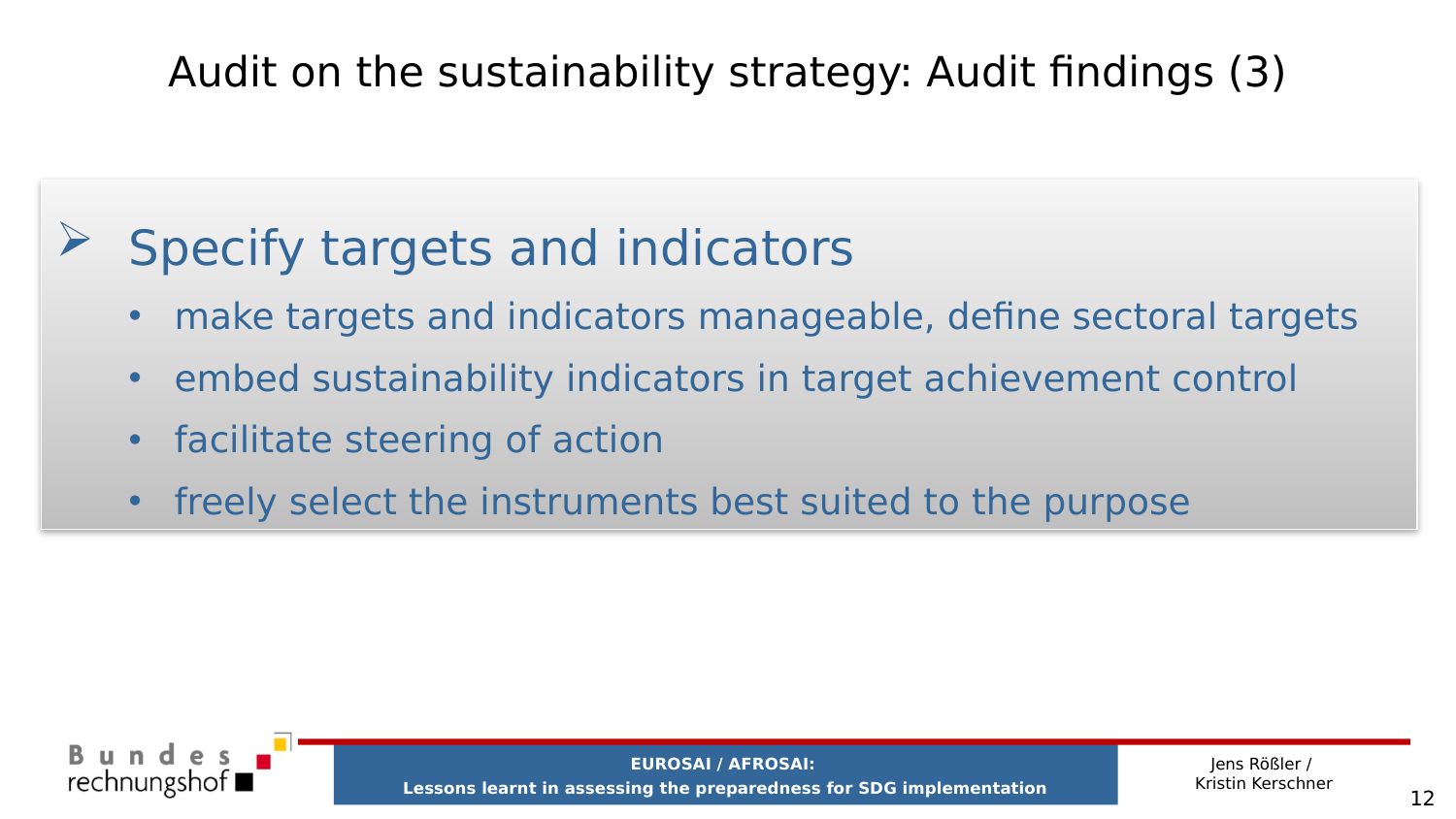

# Audit on the sustainability strategy: Audit findings (3)
Specify targets and indicators
make targets and indicators manageable, define sectoral targets
embed sustainability indicators in target achievement control
facilitate steering of action
freely select the instruments best suited to the purpose
Jens Rößler /
Kristin Kerschner